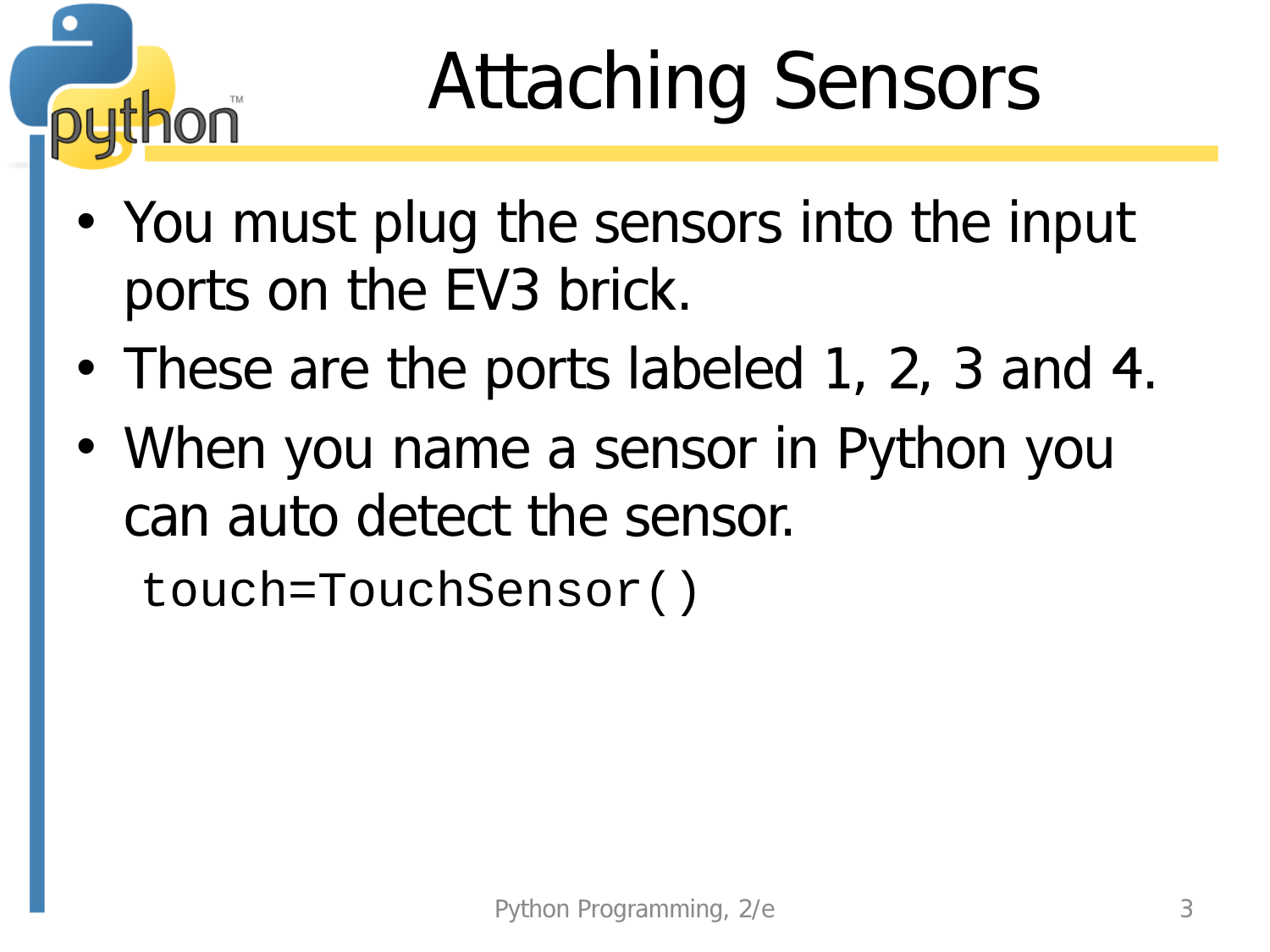

# Attaching Sensors
You must plug the sensors into the input ports on the EV3 brick.
These are the ports labeled 1, 2, 3 and 4.
When you name a sensor in Python you can auto detect the sensor.
touch=TouchSensor()
Python Programming, 2/e
3